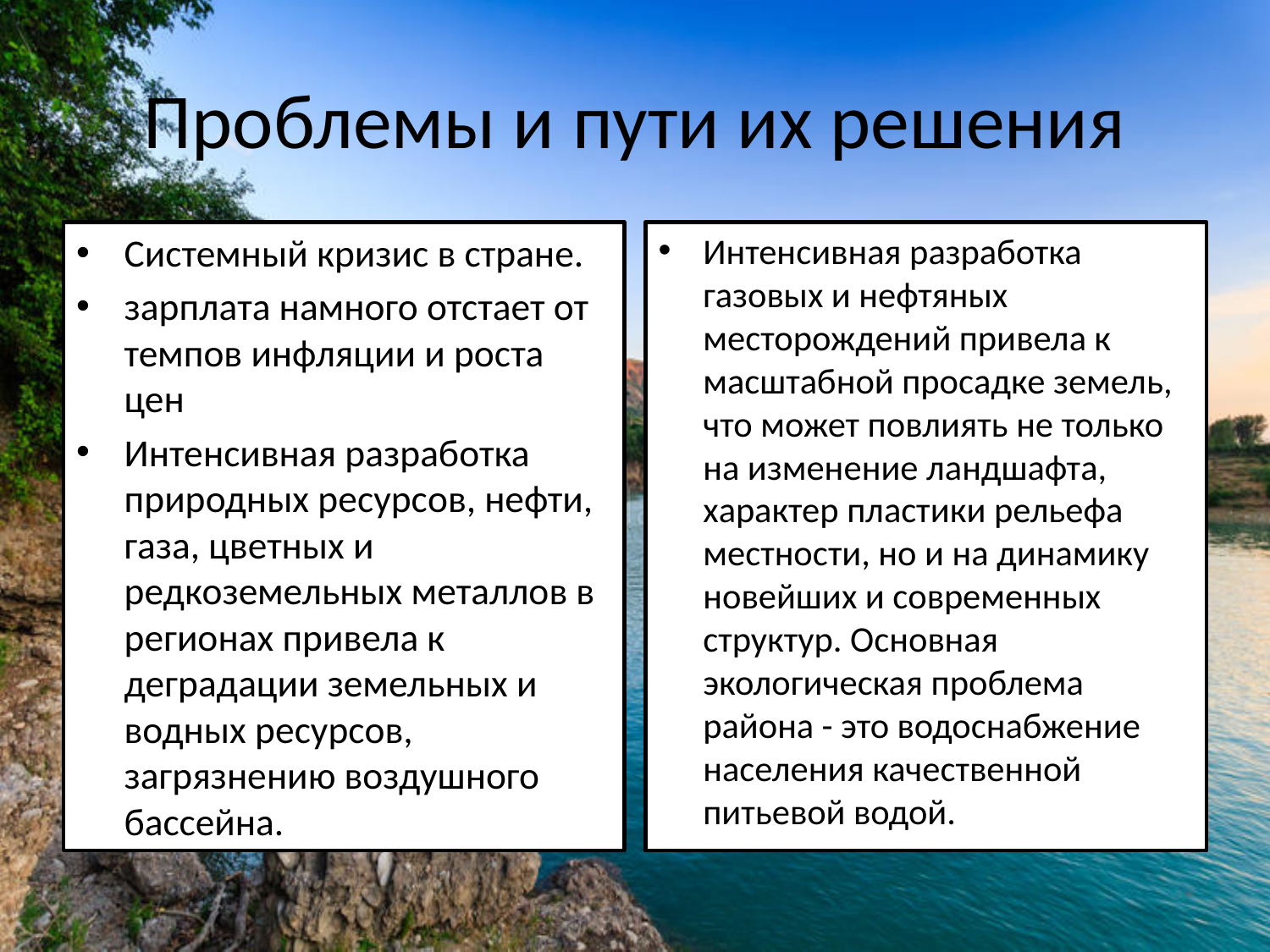

# Проблемы и пути их решения
Системный кризис в стране.
зарплата намного отстает от темпов инфляции и роста цен
Интенсивная разработка природных ресурсов, нефти, газа, цветных и редкоземельных металлов в регионах привела к деградации земельных и водных ресурсов, загрязнению воздушного бассейна.

Интенсивная разработка газовых и нефтяных месторождений привела к масштабной просадке земель, что может повлиять не только на изменение ландшафта, характер пластики рельефа местности, но и на динамику новейших и современных структур. Основная экологическая проблема района - это водоснабжение населения качественной питьевой водой.